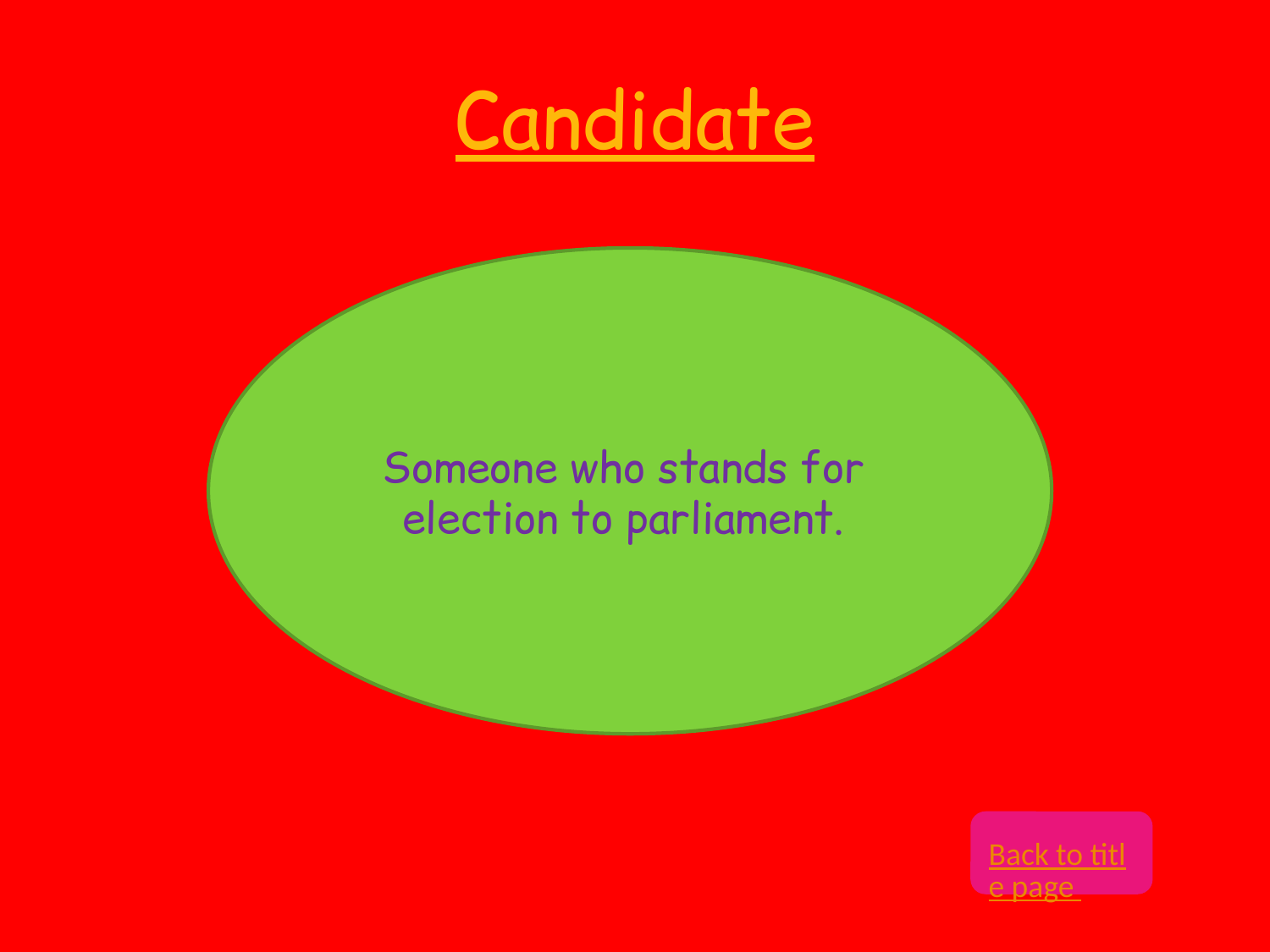

# Candidate
Someone who stands for  election to parliament.
Back to title page